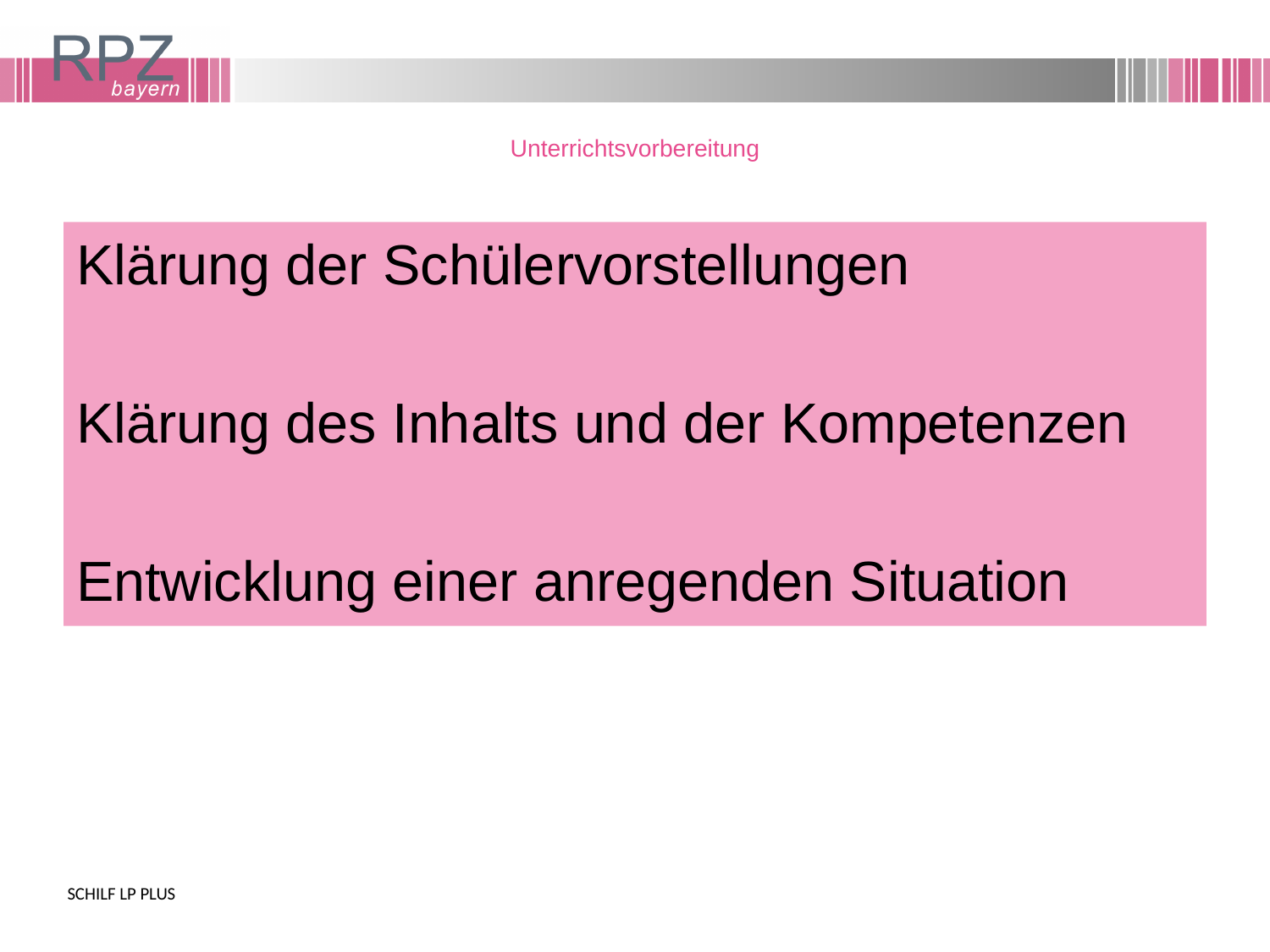

# Unterrichtsvorbereitung
Klärung der Schülervorstellungen

Klärung des Inhalts und der Kompetenzen

Entwicklung einer anregenden Situation